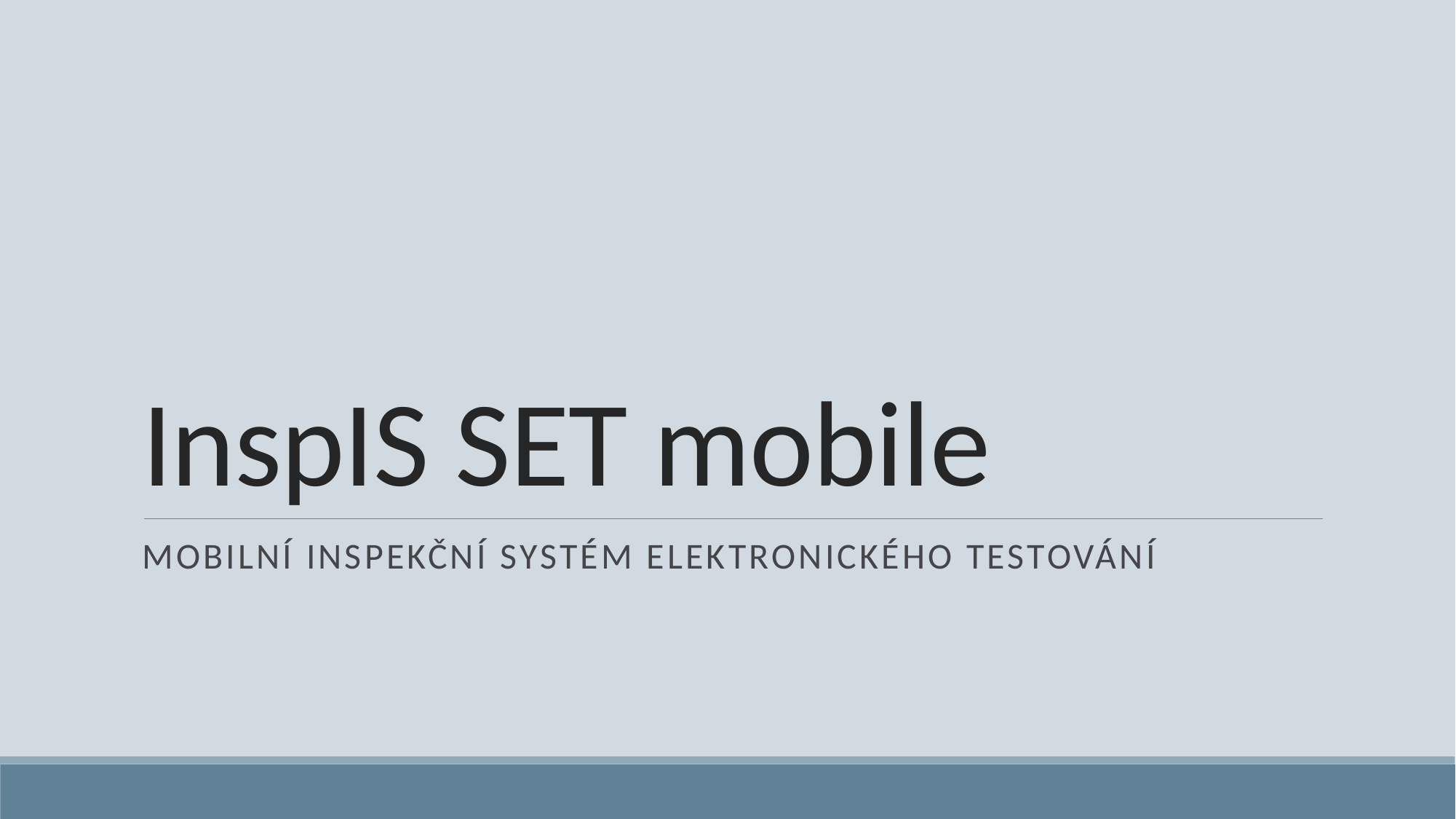

# InspIS SET mobile
Mobilní Inspekční systém elektronického testování